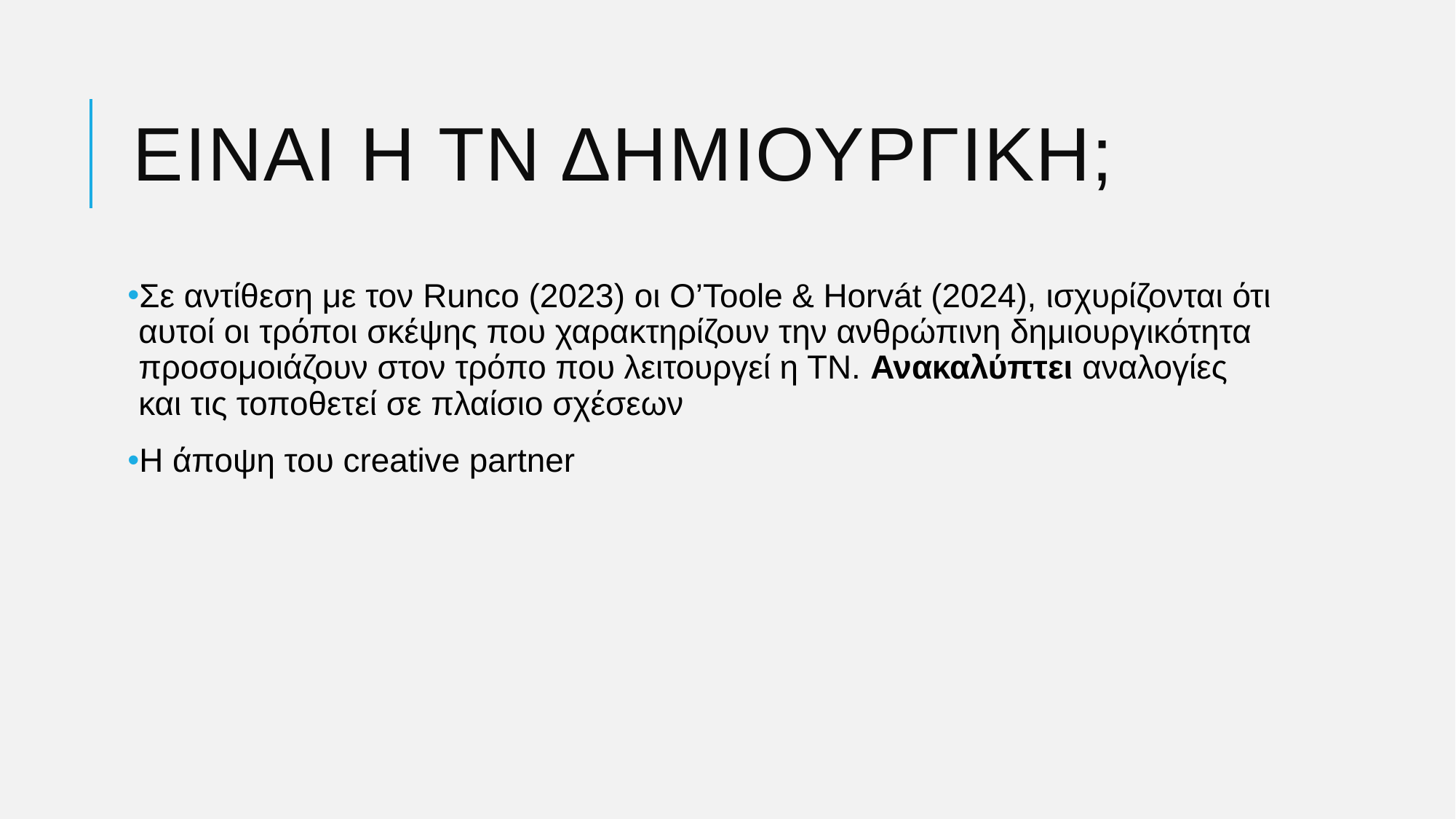

# Ειναι η τν δημιουργικη;
Σε αντίθεση με τον Runco (2023) οι O’Toole & Horvát (2024), ισχυρίζονται ότι αυτοί οι τρόποι σκέψης που χαρακτηρίζουν την ανθρώπινη δημιουργικότητα προσομοιάζουν στον τρόπο που λειτουργεί η ΤΝ. Ανακαλύπτει αναλογίες και τις τοποθετεί σε πλαίσιο σχέσεων
Η άποψη του creative partner